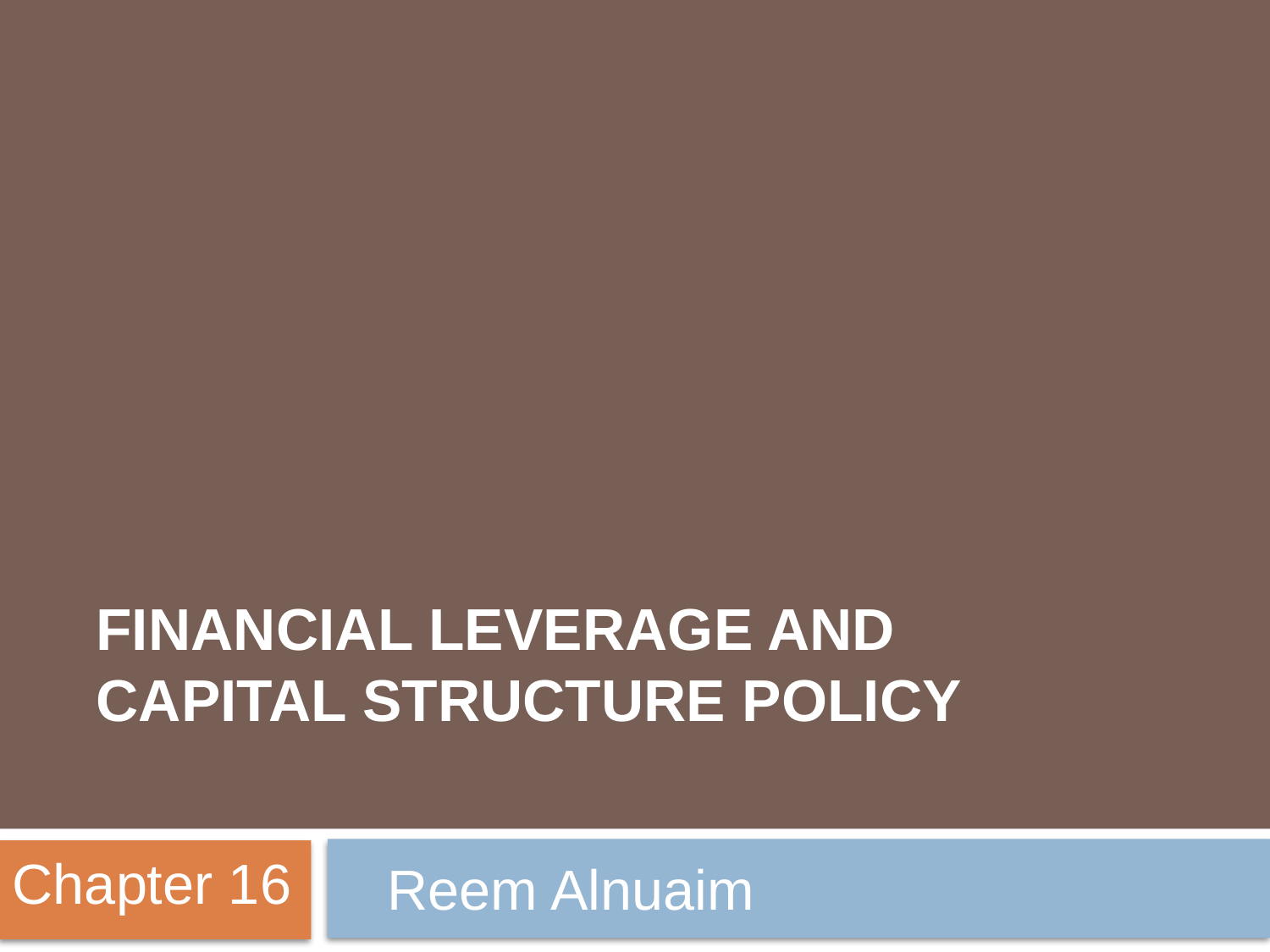

# Financial Leverage and Capital Structure Policy
   Reem Alnuaim
Chapter 16